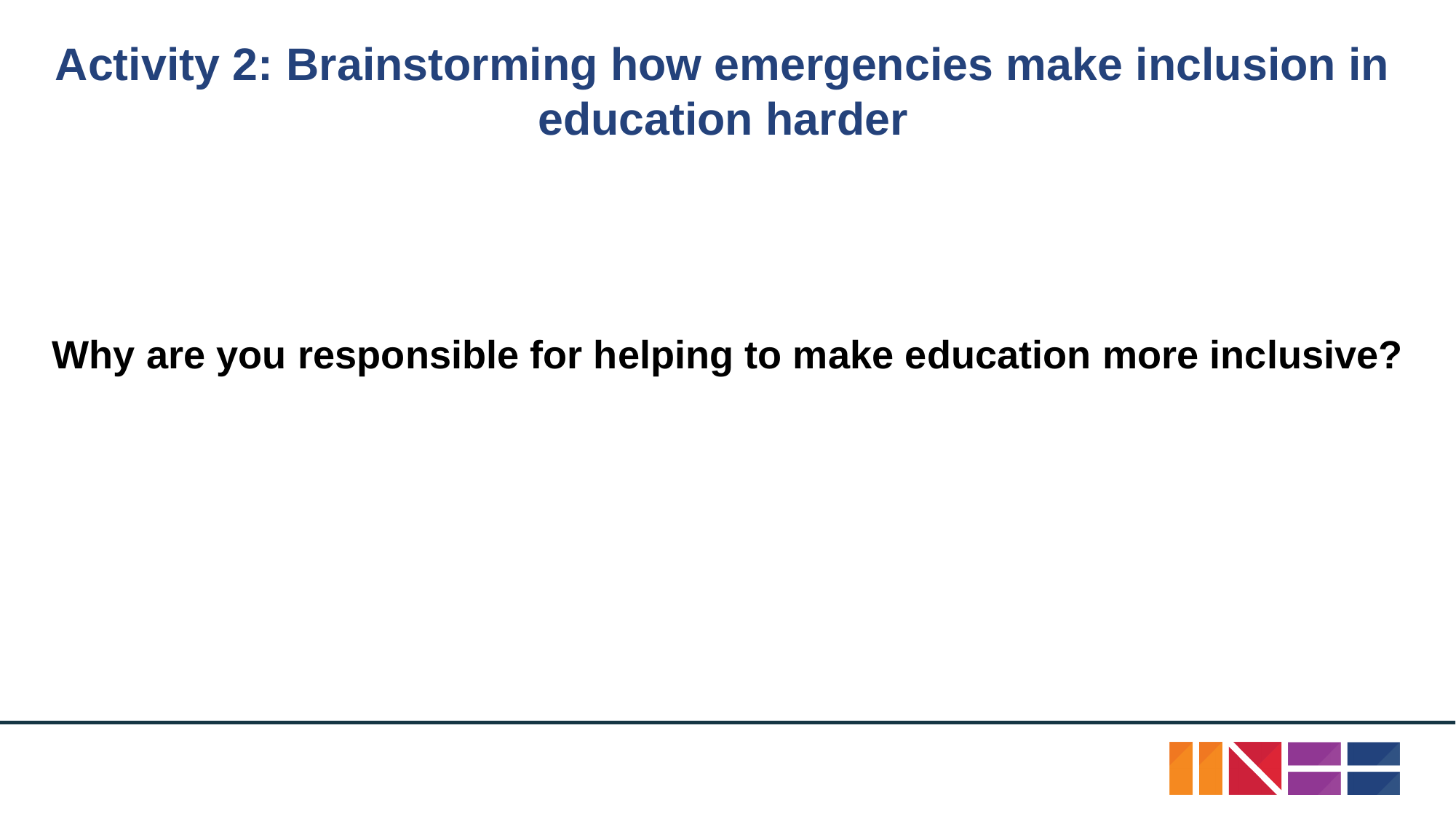

# Activity 2: Brainstorming how emergencies make inclusion in education harder

Why are you responsible for helping to make education more inclusive?